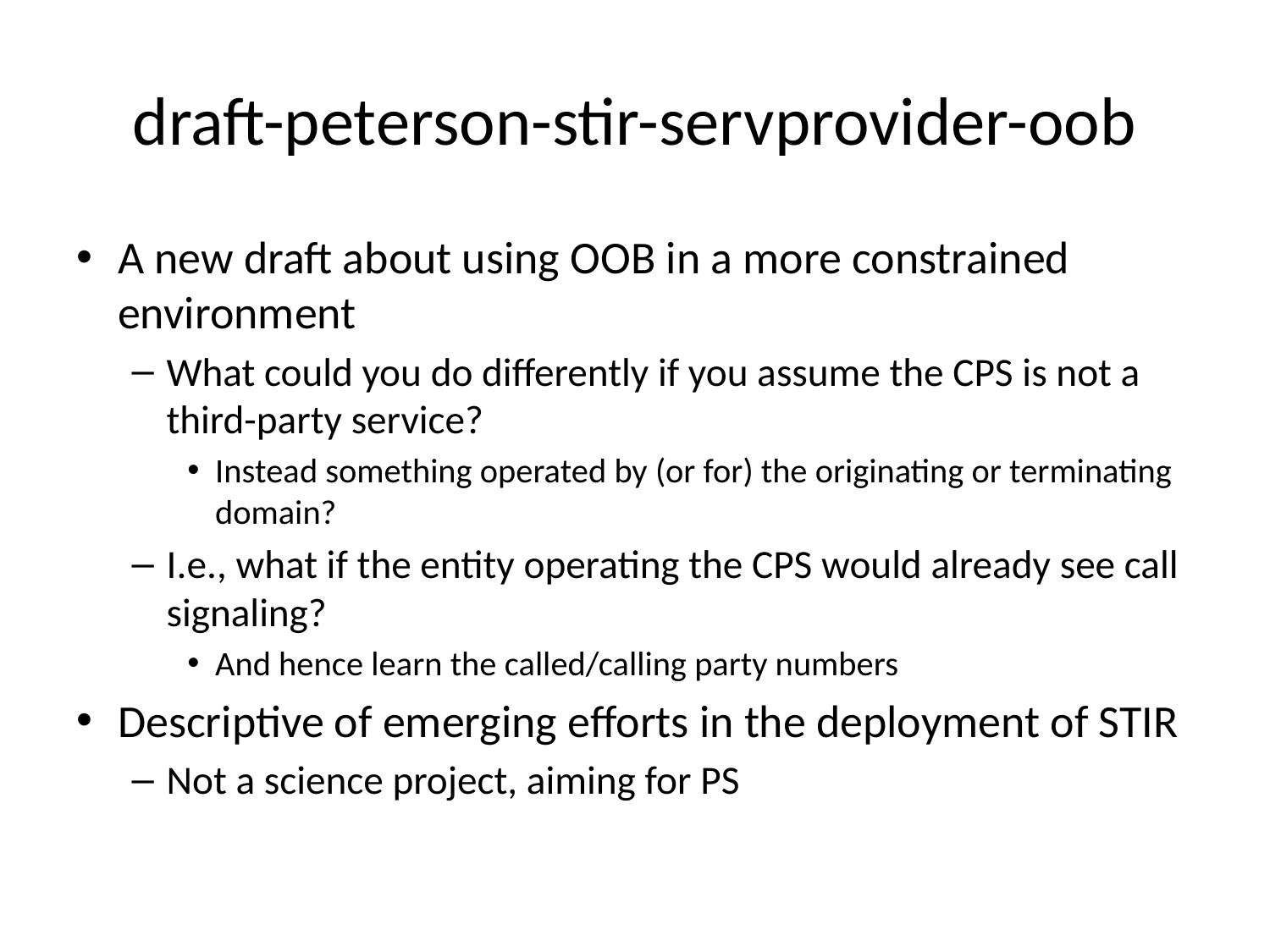

# draft-peterson-stir-servprovider-oob
A new draft about using OOB in a more constrained environment
What could you do differently if you assume the CPS is not a third-party service?
Instead something operated by (or for) the originating or terminating domain?
I.e., what if the entity operating the CPS would already see call signaling?
And hence learn the called/calling party numbers
Descriptive of emerging efforts in the deployment of STIR
Not a science project, aiming for PS